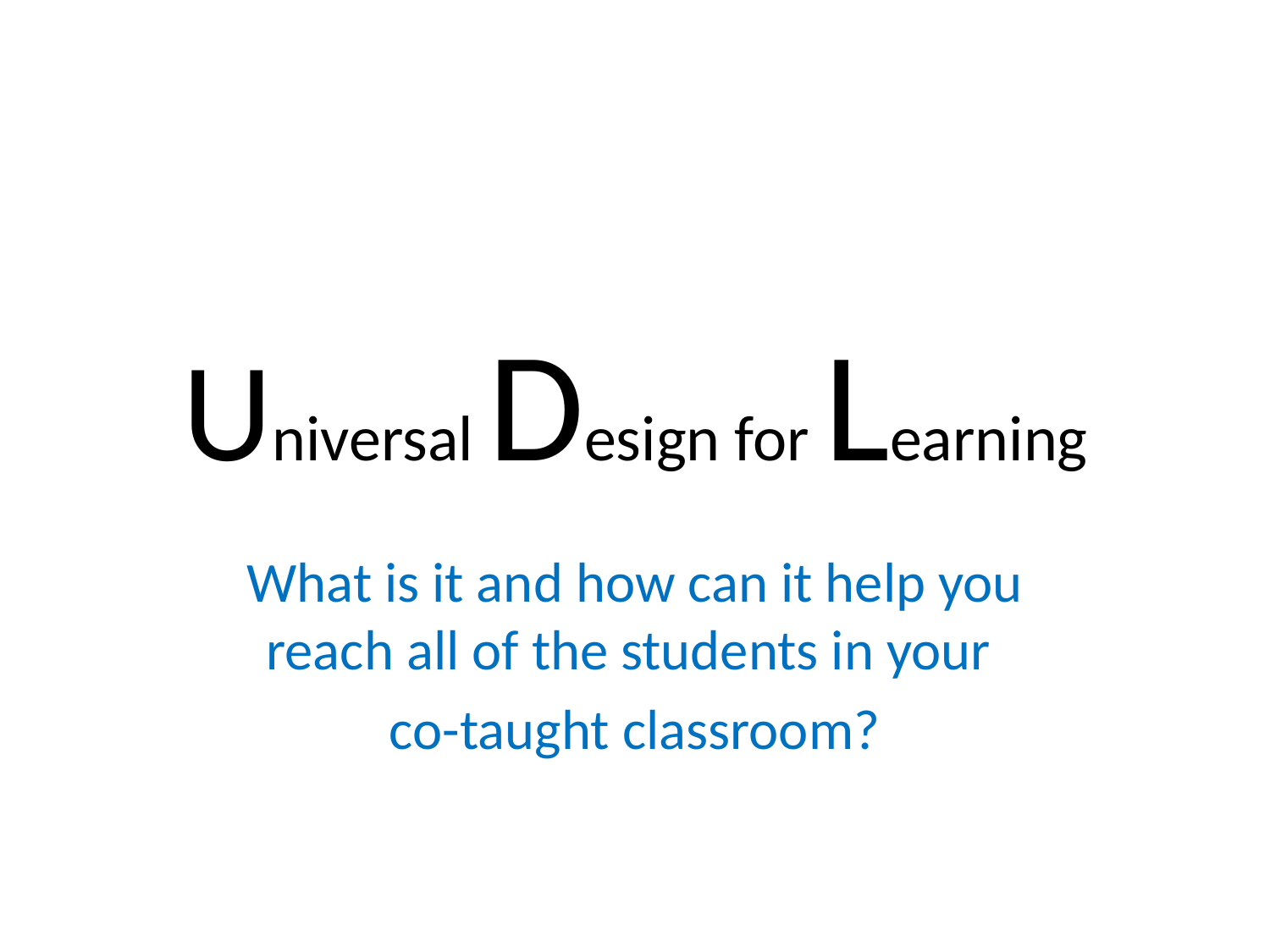

# Universal Design for Learning
What is it and how can it help you reach all of the students in your
co-taught classroom?